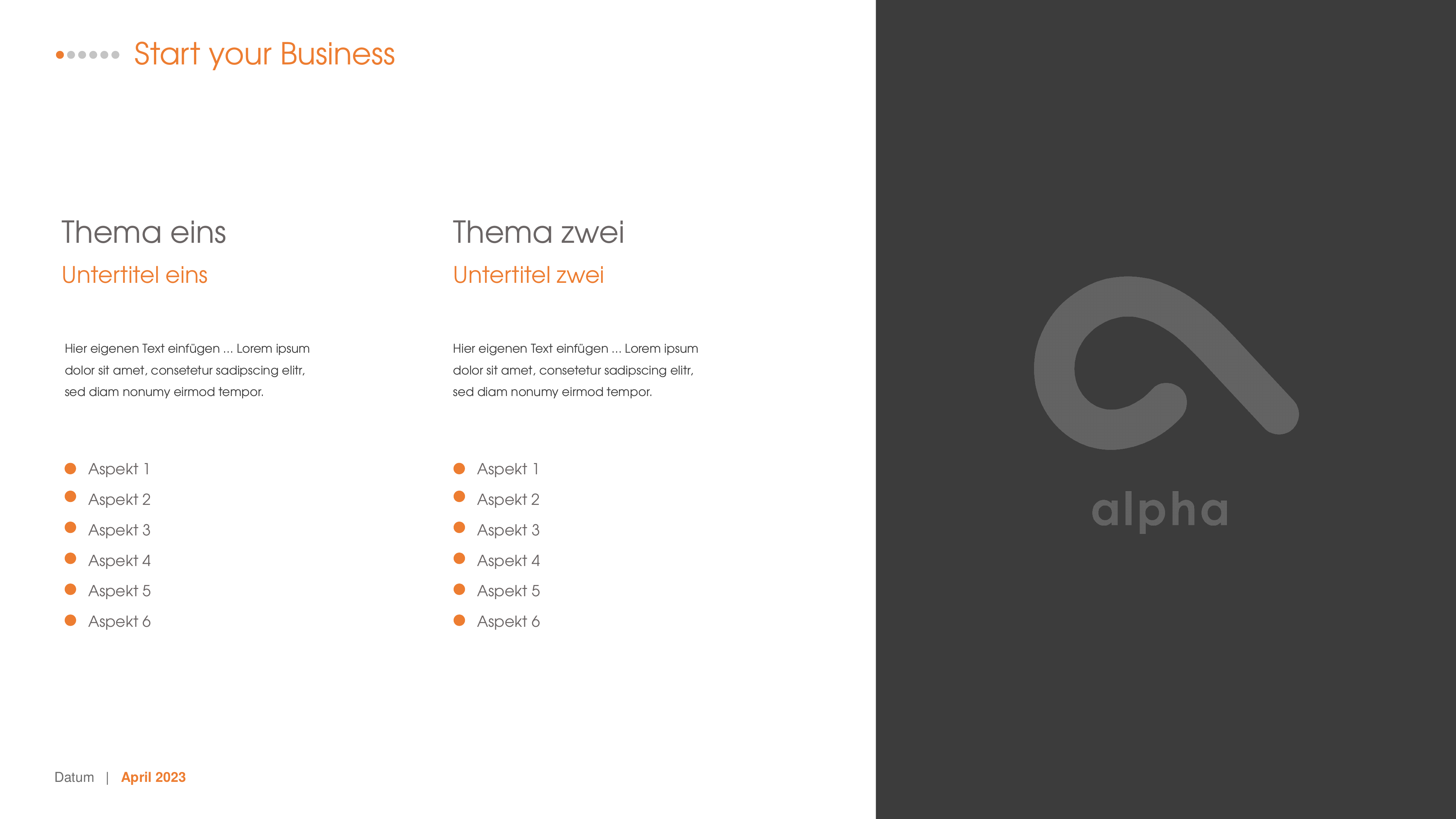

Thema eins
Thema zwei
Untertitel eins
Untertitel zwei
Hier eigenen Text einfügen … Lorem ipsum dolor sit amet, consetetur sadipscing elitr, sed diam nonumy eirmod tempor.
Hier eigenen Text einfügen … Lorem ipsum dolor sit amet, consetetur sadipscing elitr, sed diam nonumy eirmod tempor.
Aspekt 1
Aspekt 1

Aspekt 2
Aspekt 2

Aspekt 3
Aspekt 3

Aspekt 4
Aspekt 4

Aspekt 5
Aspekt 5

Aspekt 6
Aspekt 6